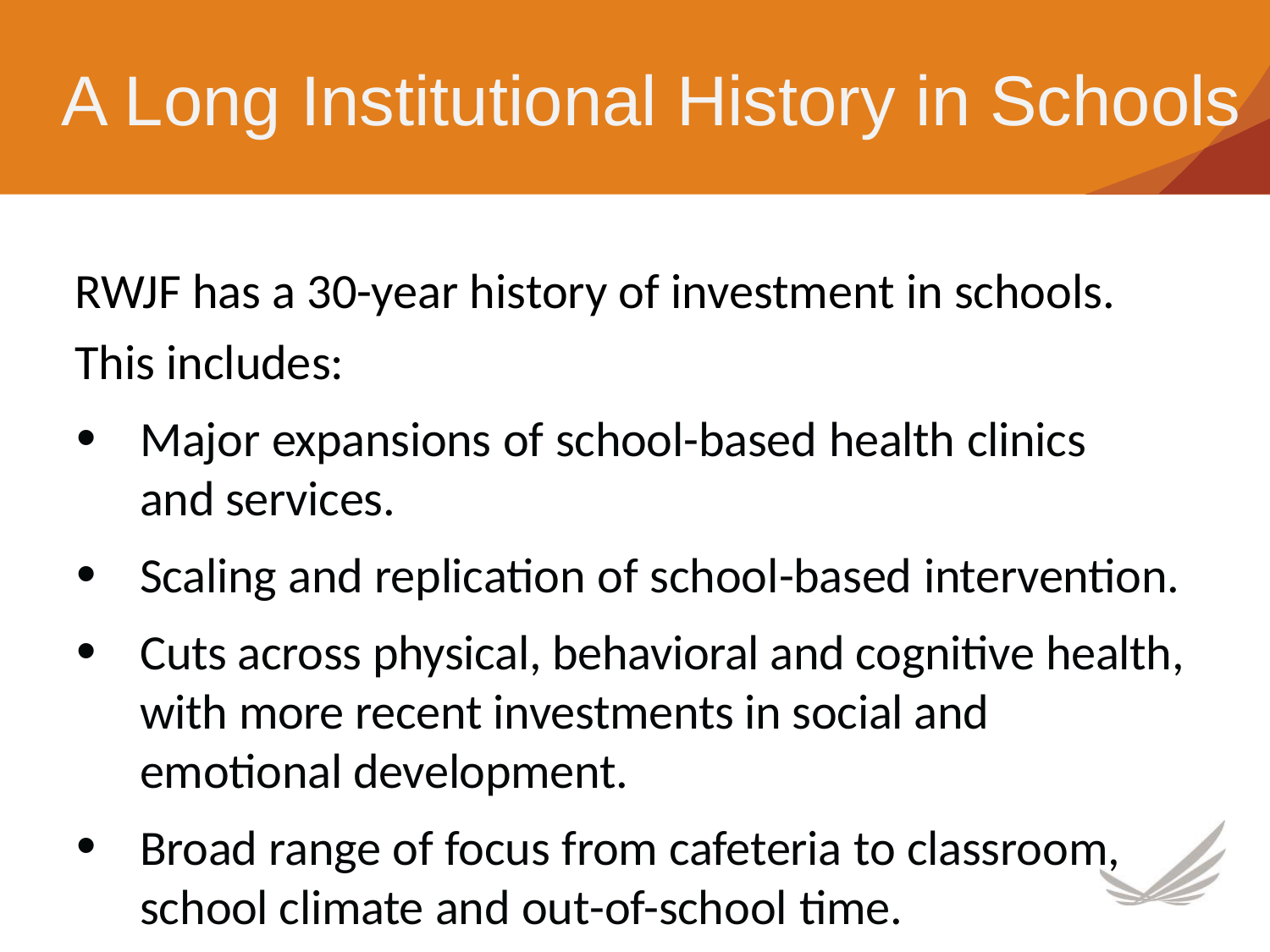

# A Long Institutional History in Schools
RWJF has a 30-year history of investment in schools.
This includes:
Major expansions of school-based health clinics
and services.
Scaling and replication of school-based intervention.
Cuts across physical, behavioral and cognitive health, with more recent investments in social and emotional development.
Broad range of focus from cafeteria to classroom, school climate and out-of-school time.